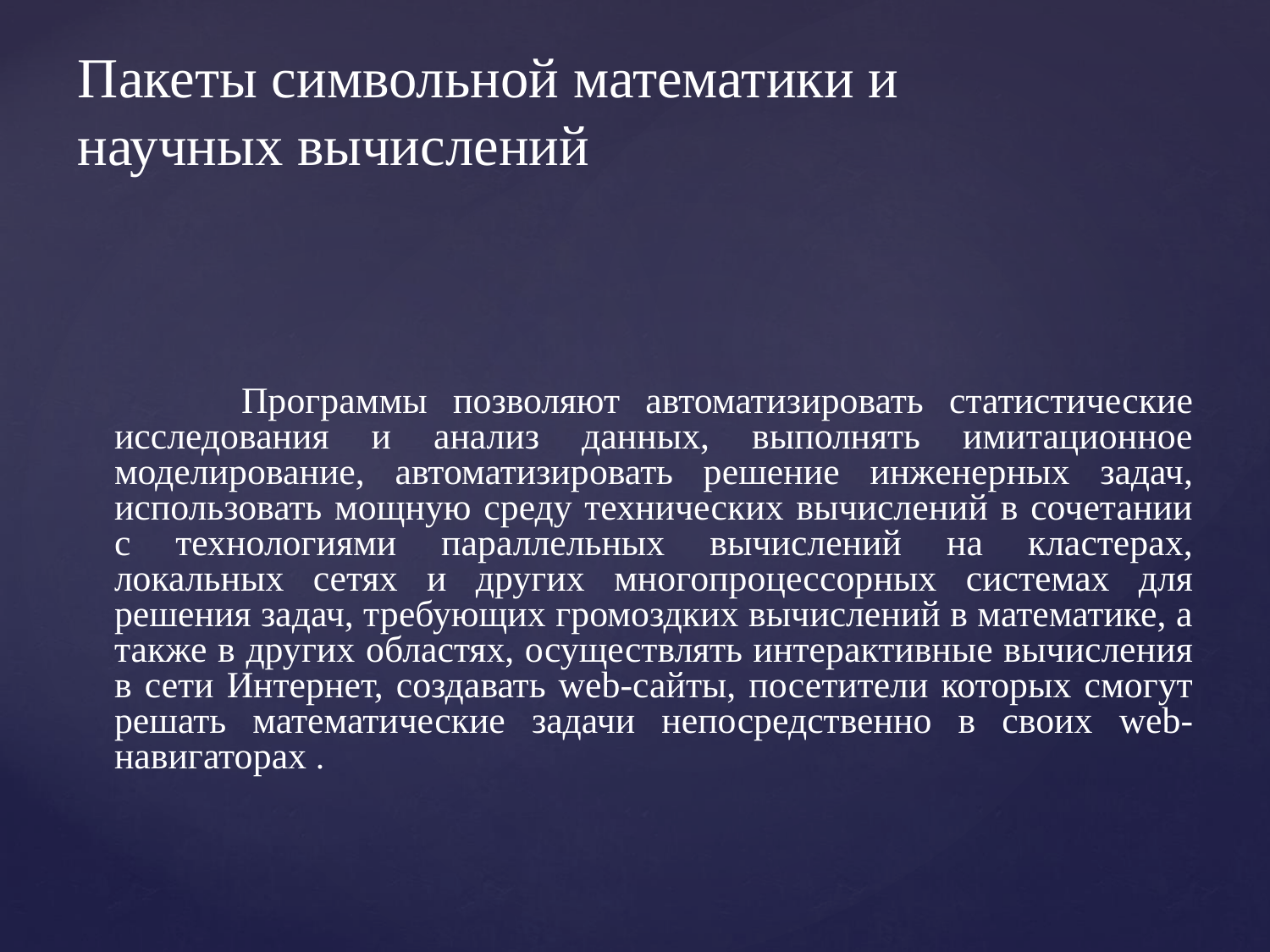

# Пакеты символьной математики и научных вычислений
		Программы позволяют автоматизировать статистические исследования и анализ данных, выполнять имитационное моделирование, автоматизировать решение инженерных задач, использовать мощную среду технических вычислений в сочетании с технологиями параллельных вычислений на кластерах, локальных сетях и других многопроцессорных системах для решения задач, требующих громоздких вычислений в математике, а также в других областях, осуществлять интерактивные вычисления в сети Интернет, создавать web-сайты, посетители которых смогут решать математические задачи непосредственно в своих web-навигаторах .